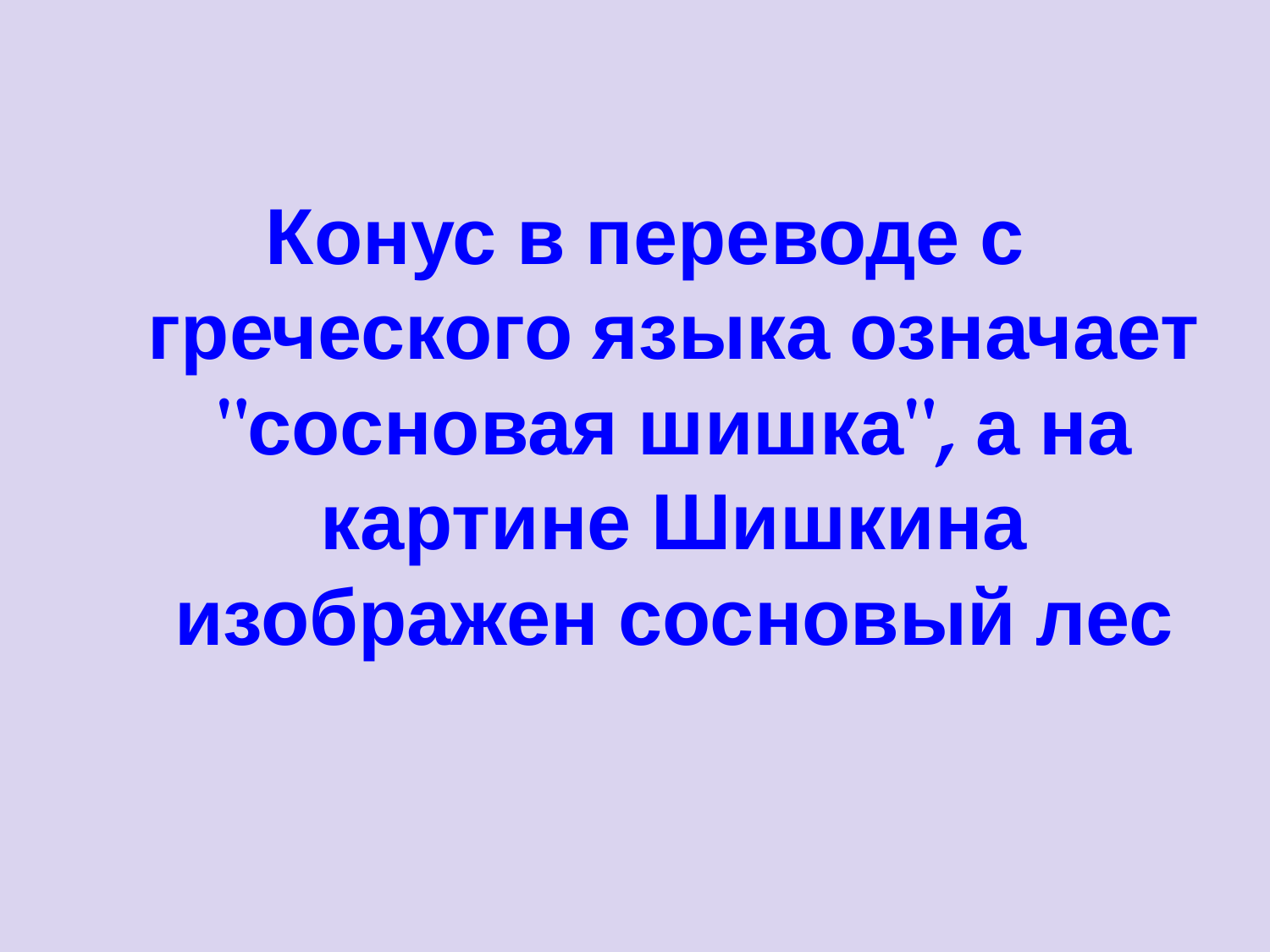

#
Конус в переводе с греческого языка означает "сосновая шишка", а на картине Шишкина изображен сосновый лес